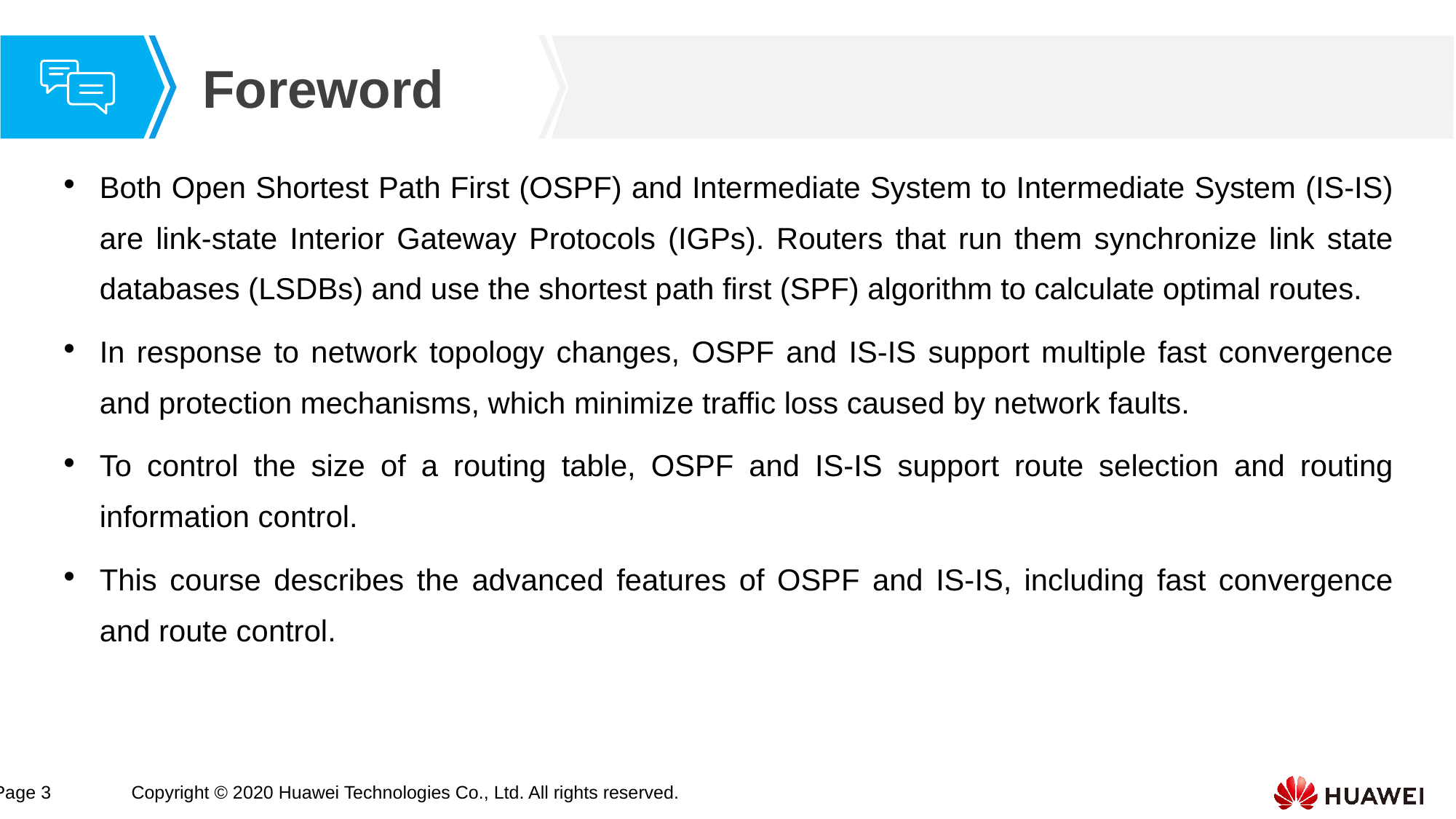

Both Open Shortest Path First (OSPF) and Intermediate System to Intermediate System (IS-IS) are link-state Interior Gateway Protocols (IGPs). Routers that run them synchronize link state databases (LSDBs) and use the shortest path first (SPF) algorithm to calculate optimal routes.
In response to network topology changes, OSPF and IS-IS support multiple fast convergence and protection mechanisms, which minimize traffic loss caused by network faults.
To control the size of a routing table, OSPF and IS-IS support route selection and routing information control.
This course describes the advanced features of OSPF and IS-IS, including fast convergence and route control.